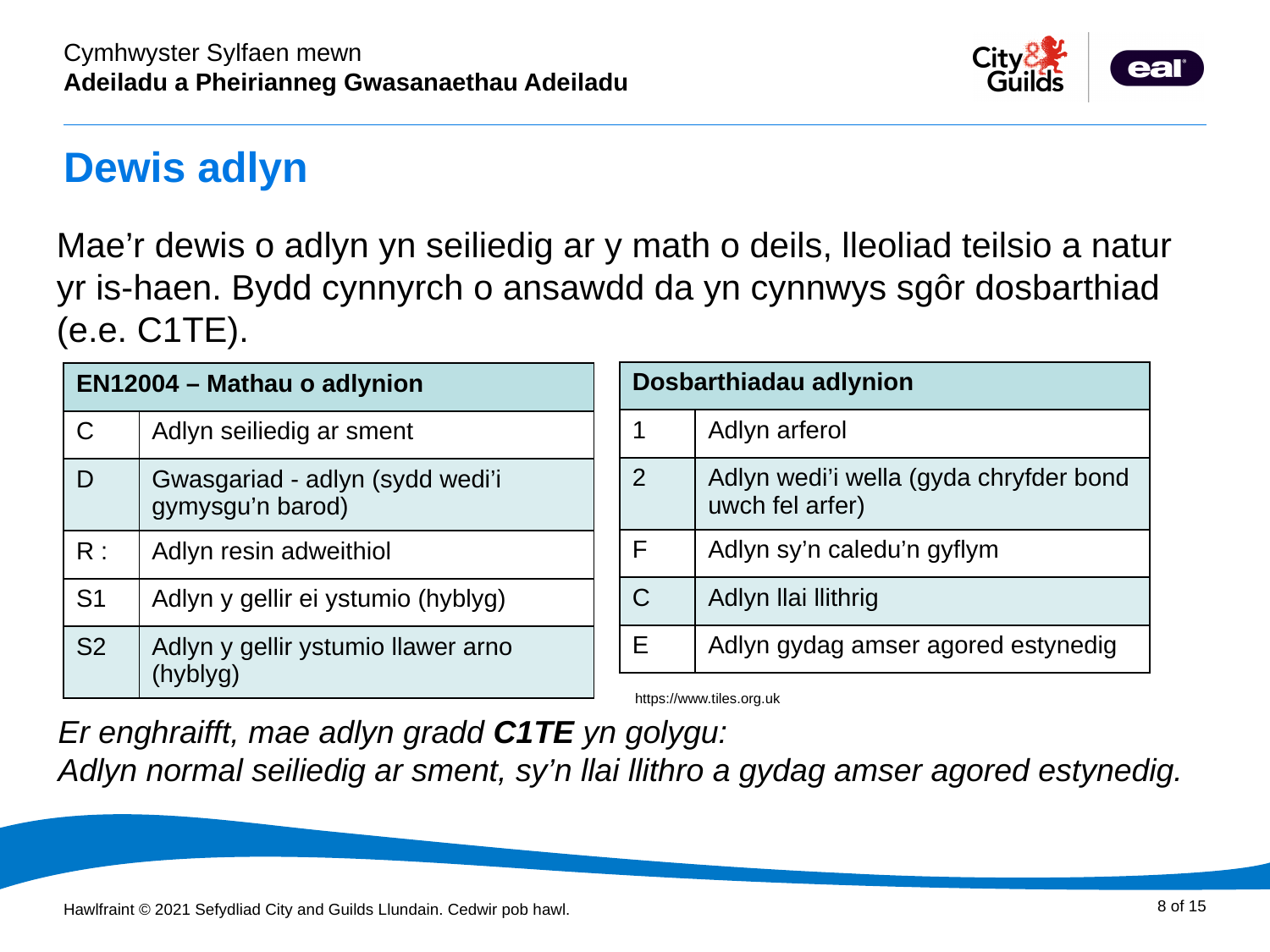

# Dewis adlyn
Mae’r dewis o adlyn yn seiliedig ar y math o deils, lleoliad teilsio a natur yr is-haen. Bydd cynnyrch o ansawdd da yn cynnwys sgôr dosbarthiad (e.e. C1TE).
| Dosbarthiadau adlynion |  |
| --- | --- |
| 1 | Adlyn arferol |
| 2 | Adlyn wedi’i wella (gyda chryfder bond uwch fel arfer) |
| F | Adlyn sy’n caledu’n gyflym |
| C | Adlyn llai llithrig |
| E | Adlyn gydag amser agored estynedig |
| EN12004 – Mathau o adlynion |  |
| --- | --- |
| C | Adlyn seiliedig ar sment |
| D | Gwasgariad - adlyn (sydd wedi’i gymysgu’n barod) |
| R : | Adlyn resin adweithiol |
| S1 | Adlyn y gellir ei ystumio (hyblyg) |
| S2 | Adlyn y gellir ystumio llawer arno (hyblyg) |
https://www.tiles.org.uk
Er enghraifft, mae adlyn gradd C1TE yn golygu:
Adlyn normal seiliedig ar sment, sy’n llai llithro a gydag amser agored estynedig.